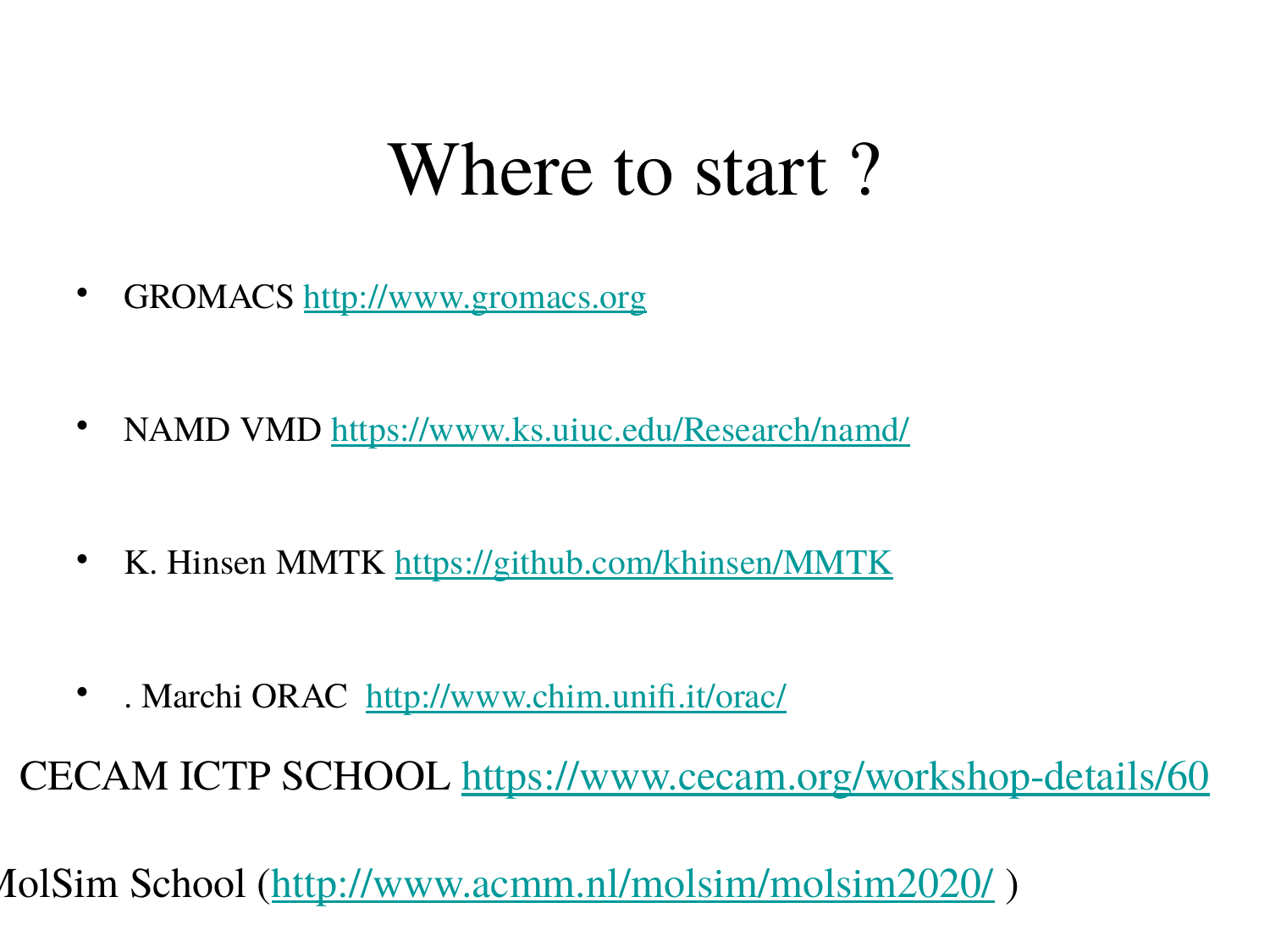

# Where to start ?
GROMACS http://www.gromacs.org

NAMD VMD https://www.ks.uiuc.edu/Research/namd/

K. Hinsen MMTK https://github.com/khinsen/MMTK

. Marchi ORAC  http://www.chim.unifi.it/orac/
CECAM ICTP SCHOOL https://www.cecam.org/workshop-details/60

MolSim School (http://www.acmm.nl/molsim/molsim2020/ )